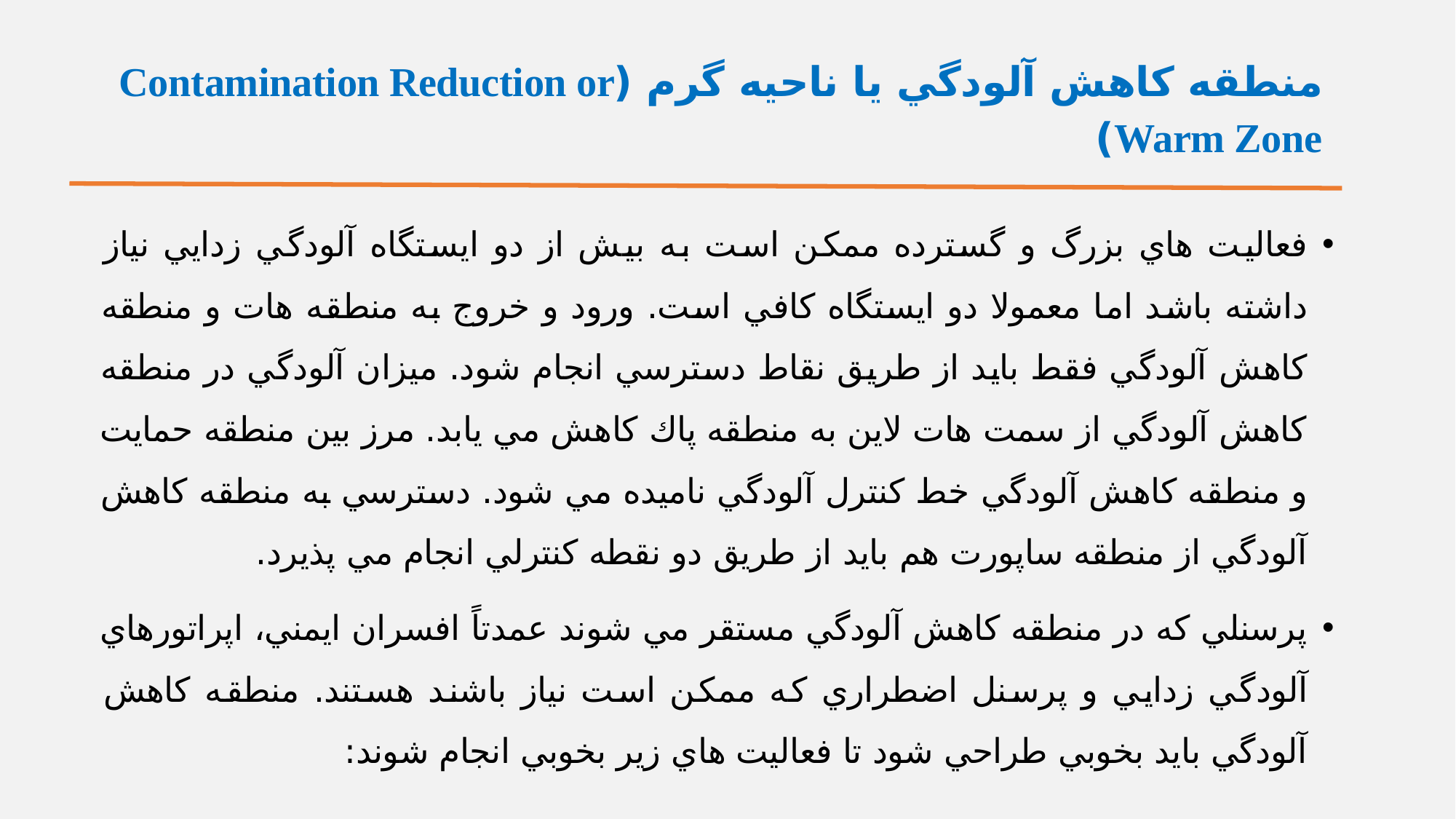

# منطقه كاهش آلودگي يا ناحيه گرم (Contamination Reduction or Warm Zone)
فعاليت هاي بزرگ و گسترده ممكن است به بيش از دو ايستگاه آلودگي زدايي نياز داشته باشد اما معمولا دو ايستگاه كافي است. ورود و خروج به منطقه هات و منطقه كاهش آلودگي فقط بايد از طريق نقاط دسترسي انجام شود. ميزان آلودگي در منطقه كاهش آلودگي از سمت هات لاين به منطقه پاك كاهش مي يابد. مرز بين منطقه حمايت و منطقه كاهش آلودگي خط كنترل آلودگي ناميده مي شود. دسترسي به منطقه كاهش آلودگي از منطقه ساپورت هم بايد از طريق دو نقطه كنترلي انجام مي پذيرد.
پرسنلي كه در منطقه كاهش آلودگي مستقر مي شوند عمدتاً افسران ايمني، اپراتورهاي آلودگي زدايي و پرسنل اضطراري كه ممكن است نياز باشند هستند. منطقه كاهش آلودگي بايد بخوبي طراحي شود تا فعاليت هاي زير بخوبي انجام شوند: